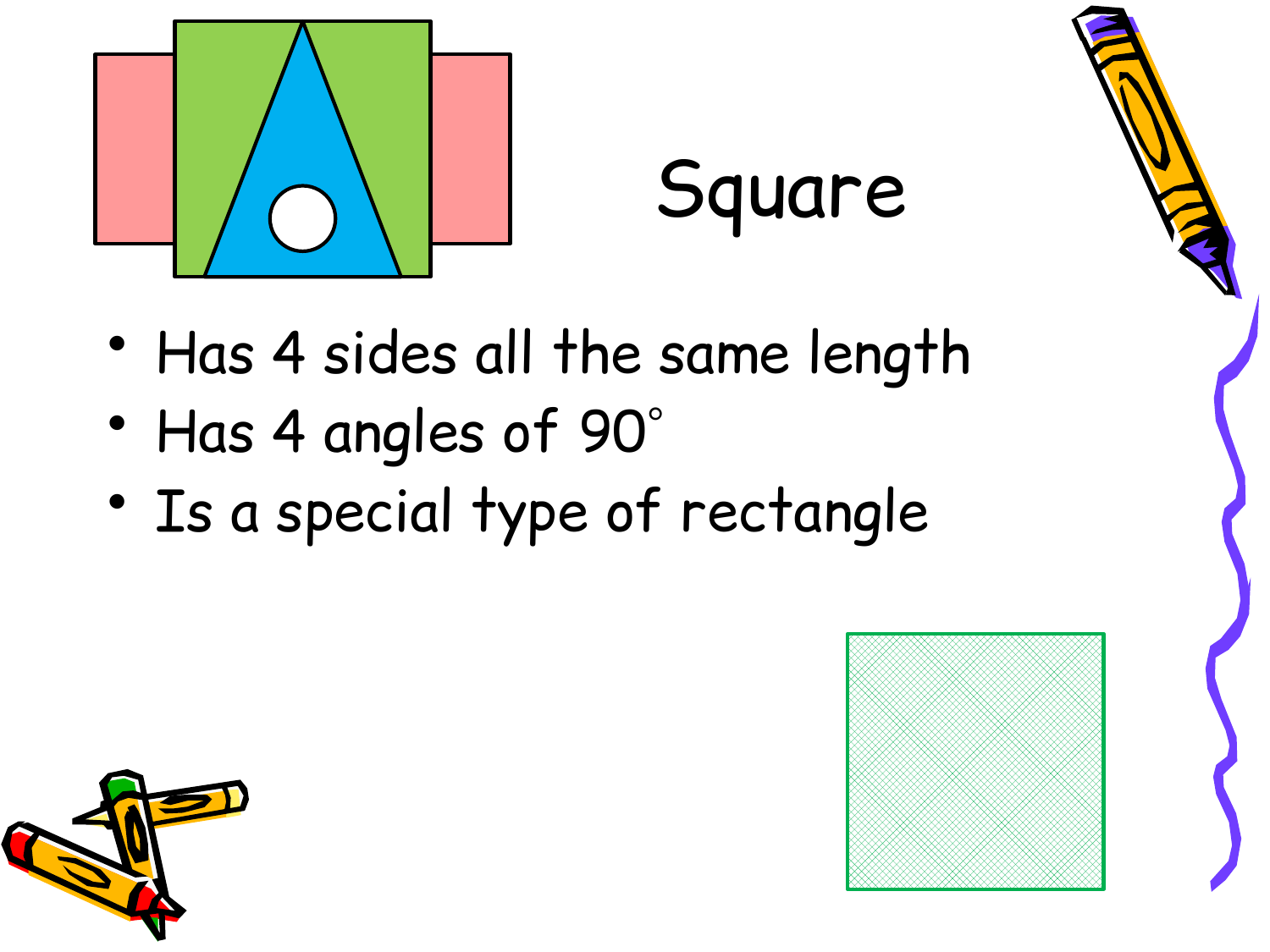

# Square

Has 4 sides all the same length
Has 4 angles of 90°
Is a special type of rectangle